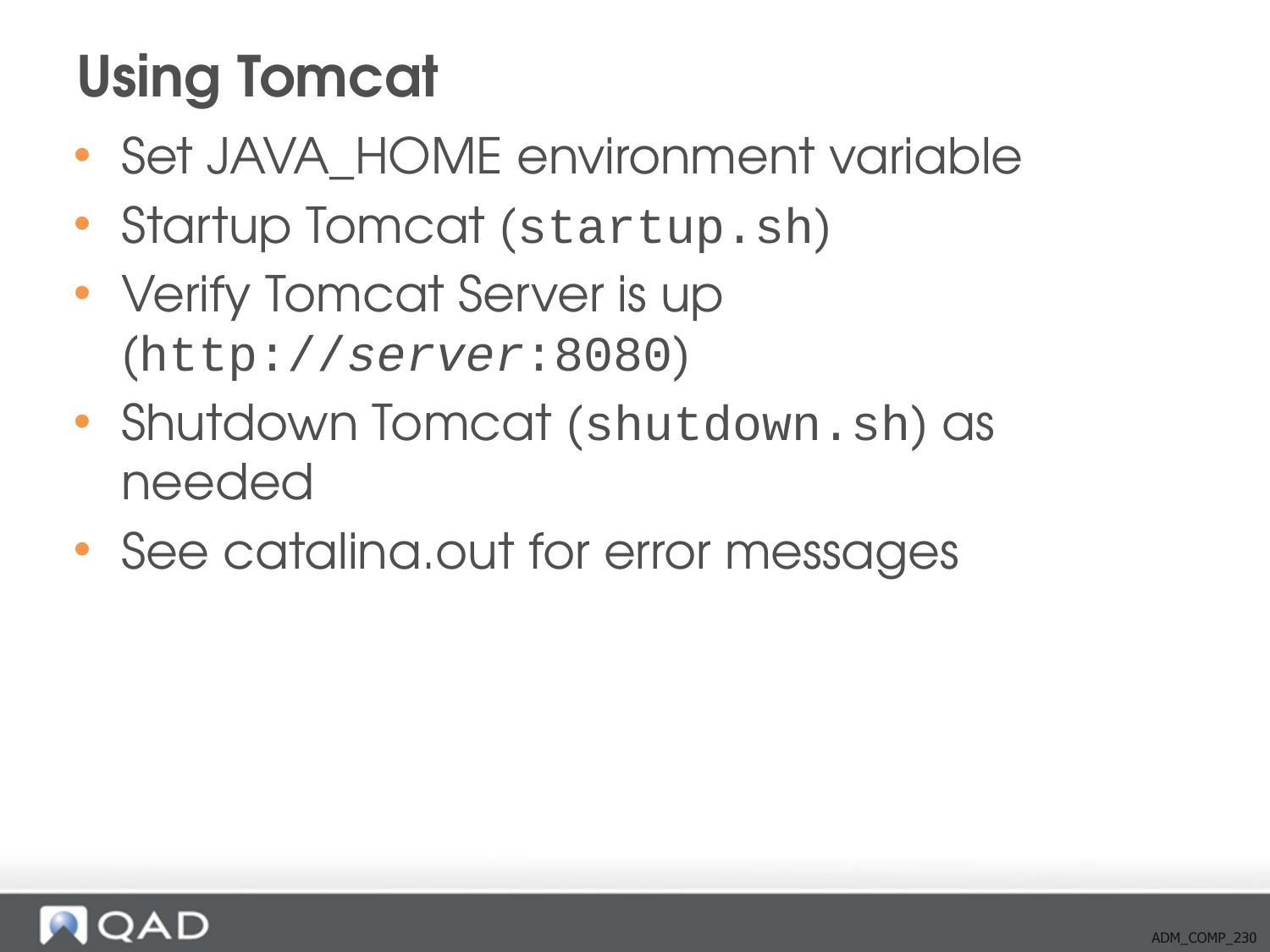

# Using Tomcat
Set JAVA_HOME environment variable
Startup Tomcat (startup.sh)
Verify Tomcat Server is up (http://server:8080)
Shutdown Tomcat (shutdown.sh) as needed
See catalina.out for error messages
ADM_COMP_230